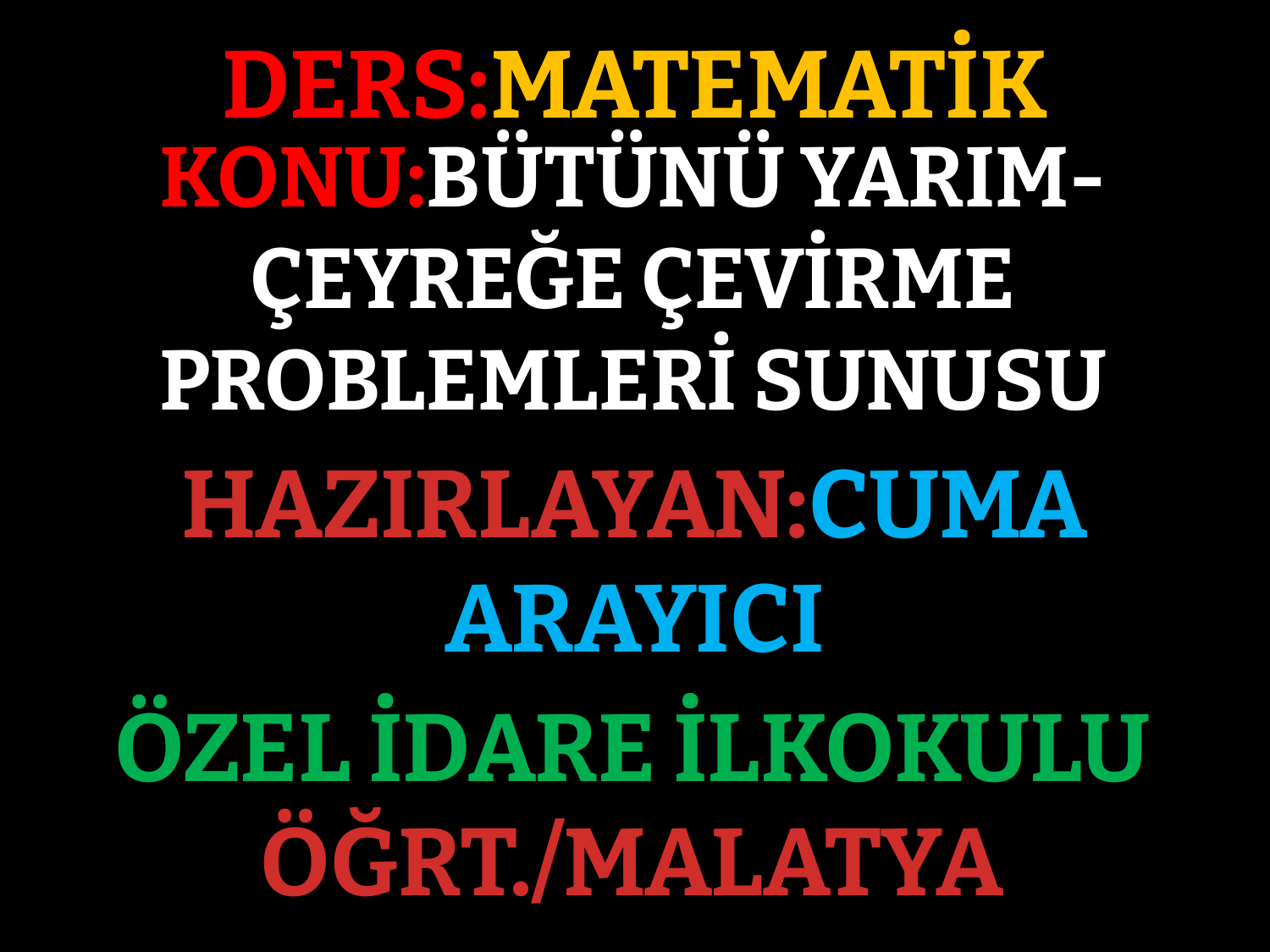

DERS:MATEMATİK
KONU:BÜTÜNÜ YARIM-ÇEYREĞE ÇEVİRME PROBLEMLERİ SUNUSU
HAZIRLAYAN:CUMA ARAYICI
ÖZEL İDARE İLKOKULU ÖĞRT./MALATYA